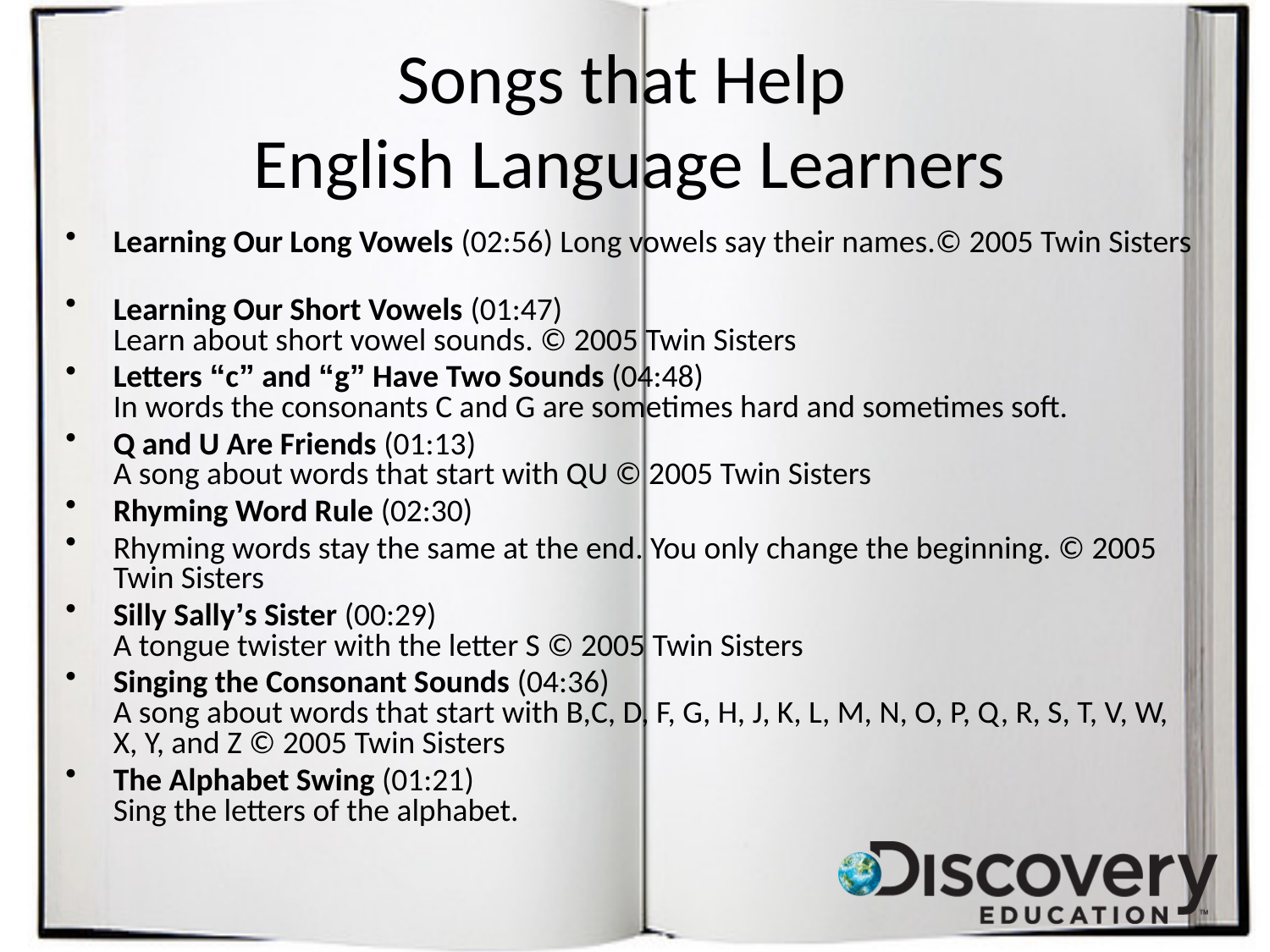

# Songs that Help English Language Learners
Learning Our Long Vowels (02:56) Long vowels say their names.© 2005 Twin Sisters
Learning Our Short Vowels (01:47)
Learn about short vowel sounds. © 2005 Twin Sisters
Letters “c” and “g” Have Two Sounds (04:48)
In words the consonants C and G are sometimes hard and sometimes soft.
Q and U Are Friends (01:13)
A song about words that start with QU © 2005 Twin Sisters
Rhyming Word Rule (02:30)
Rhyming words stay the same at the end. You only change the beginning. © 2005 Twin Sisters
Silly Sally’s Sister (00:29)
A tongue twister with the letter S © 2005 Twin Sisters
Singing the Consonant Sounds (04:36)
A song about words that start with B,C, D, F, G, H, J, K, L, M, N, O, P, Q, R, S, T, V, W, X, Y, and Z © 2005 Twin Sisters
The Alphabet Swing (01:21)
Sing the letters of the alphabet.